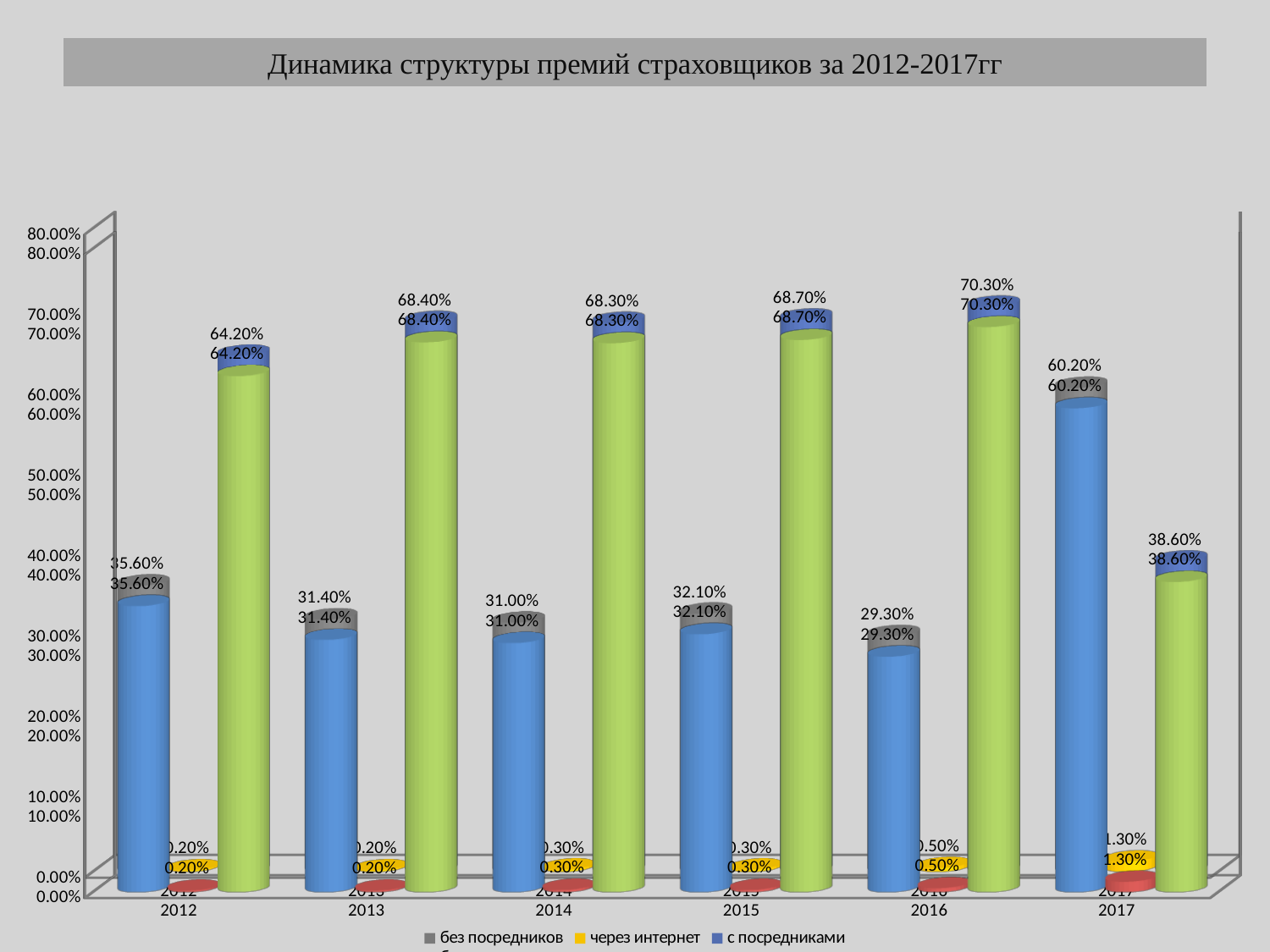

# Динамика структуры премий страховщиков за 2012-2017гг

[unsupported chart]

[unsupported chart]